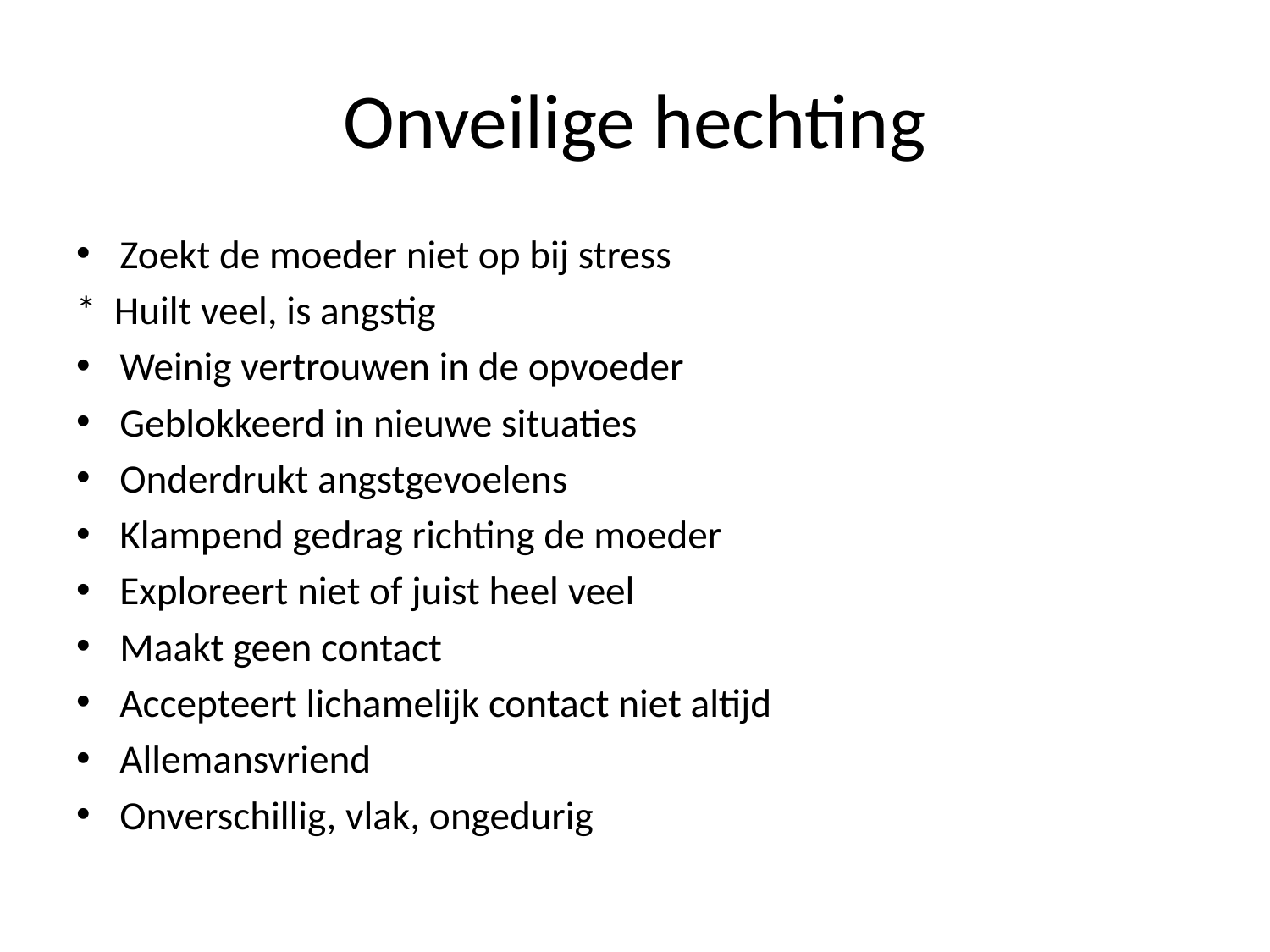

# Onveilige hechting
Zoekt de moeder niet op bij stress
*  Huilt veel, is angstig
Weinig vertrouwen in de opvoeder
Geblokkeerd in nieuwe situaties
Onderdrukt angstgevoelens
Klampend gedrag richting de moeder
Exploreert niet of juist heel veel
Maakt geen contact
Accepteert lichamelijk contact niet altijd
Allemansvriend
Onverschillig, vlak, ongedurig